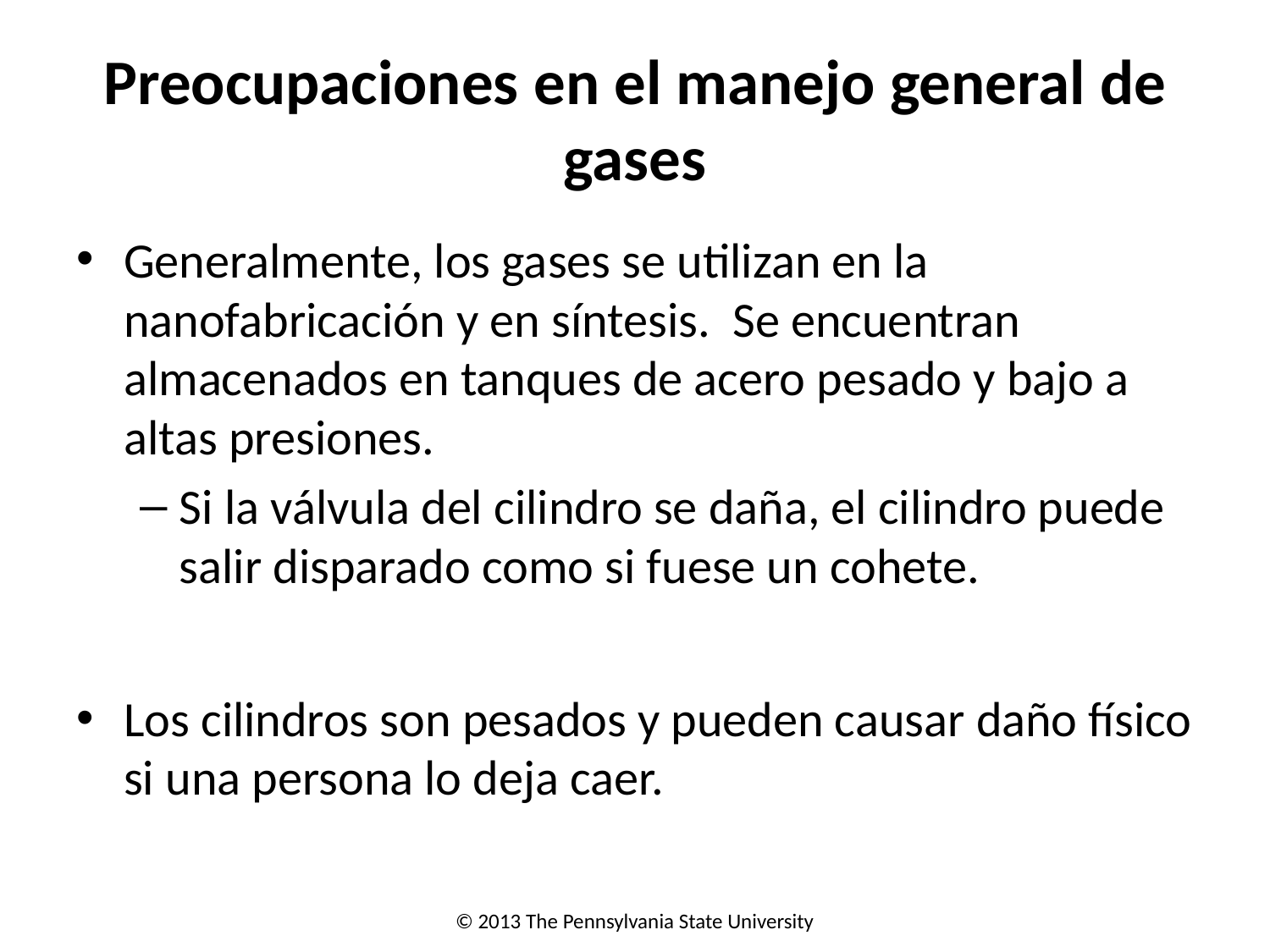

# Preocupaciones en el manejo general de gases
Generalmente, los gases se utilizan en la nanofabricación y en síntesis.  Se encuentran almacenados en tanques de acero pesado y bajo a altas presiones.
Si la válvula del cilindro se daña, el cilindro puede salir disparado como si fuese un cohete.

Los cilindros son pesados y pueden causar daño físico si una persona lo deja caer.